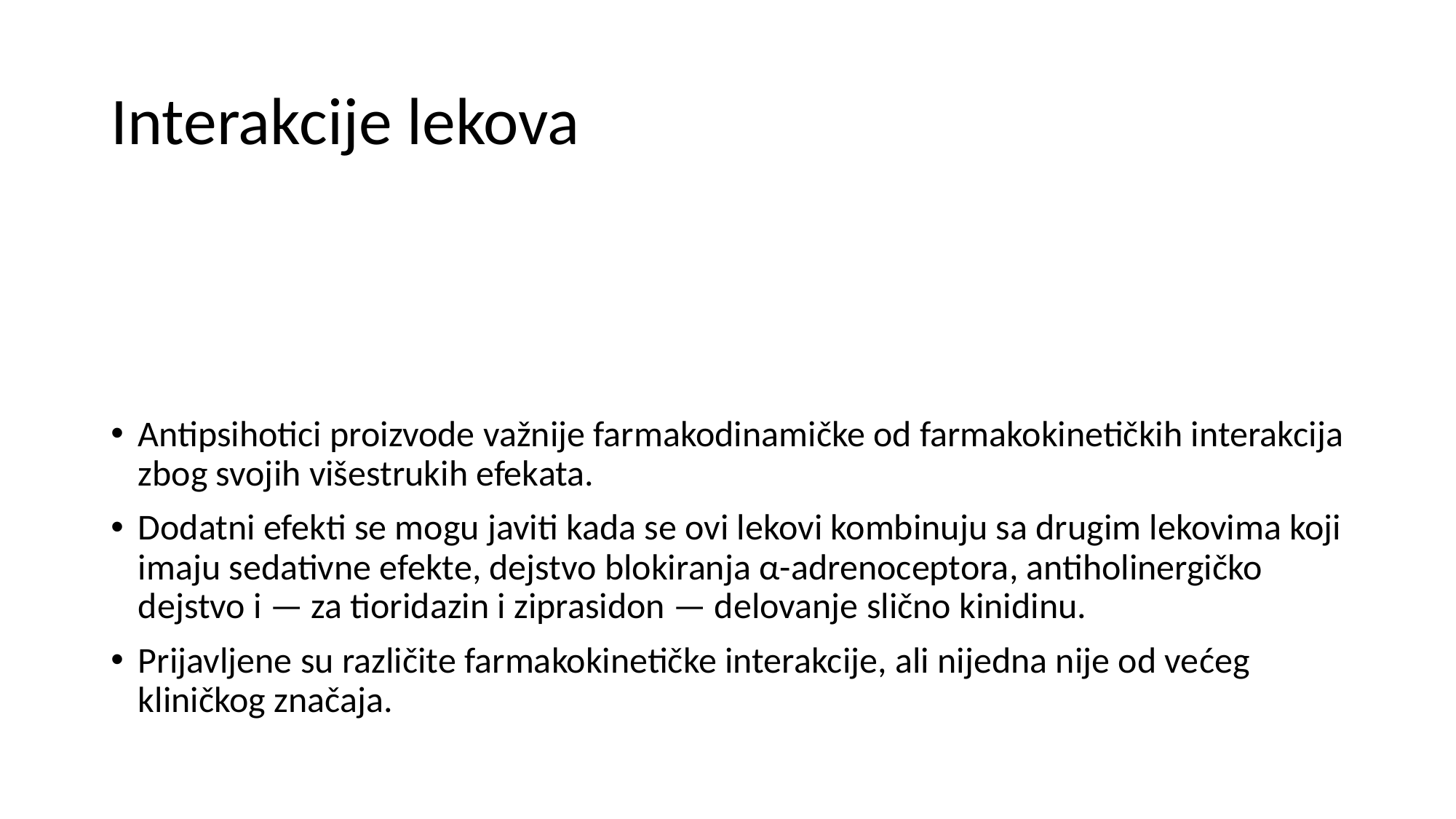

# Interakcije lekova
Antipsihotici proizvode važnije farmakodinamičke od farmakokinetičkih interakcija zbog svojih višestrukih efekata.
Dodatni efekti se mogu javiti kada se ovi lekovi kombinuju sa drugim lekovima koji imaju sedativne efekte, dejstvo blokiranja α-adrenoceptora, antiholinergičko dejstvo i — za tioridazin i ziprasidon — delovanje slično kinidinu.
Prijavljene su različite farmakokinetičke interakcije, ali nijedna nije od većeg kliničkog značaja.